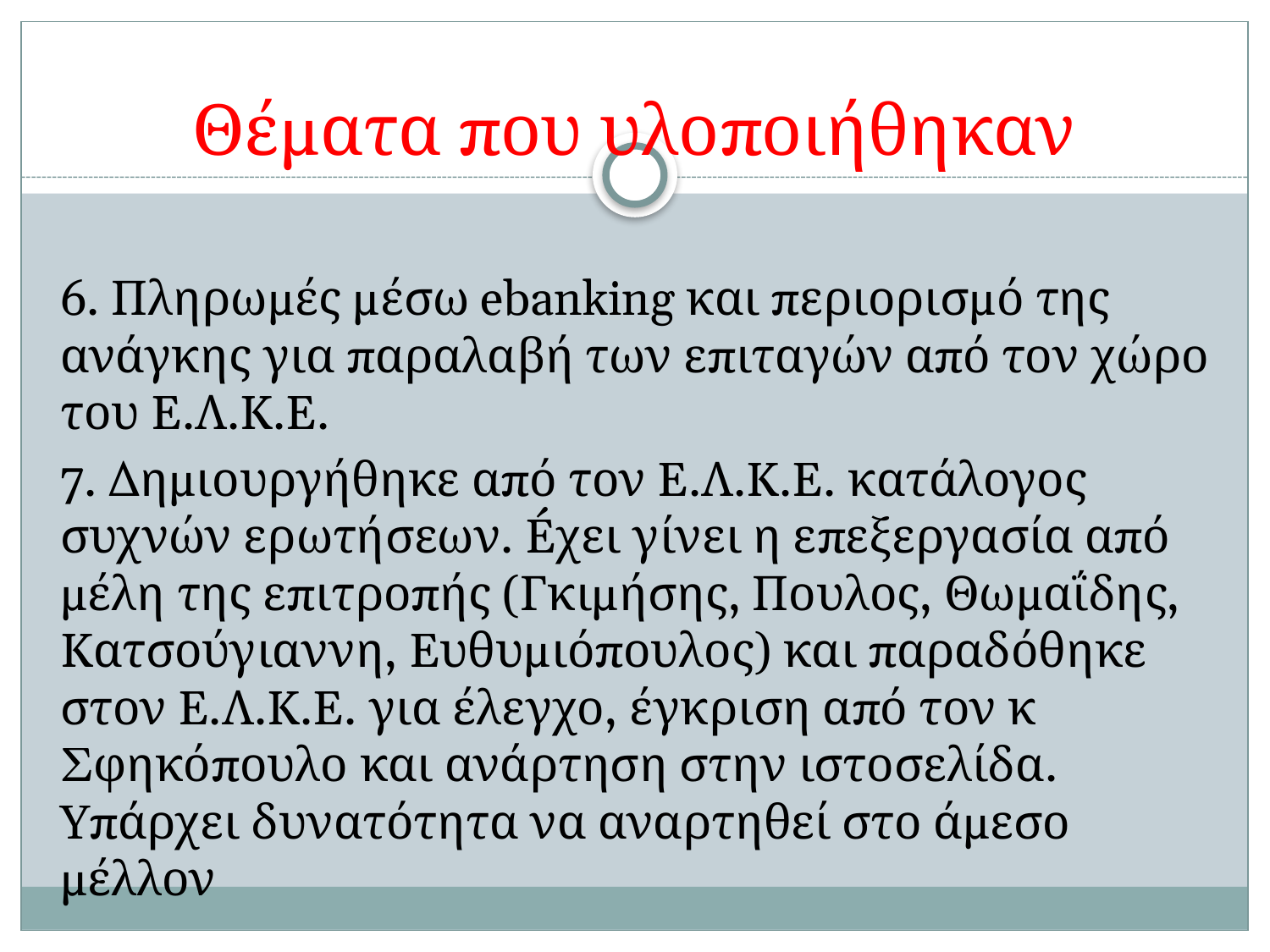

# Θέματα που υλοποιήθηκαν
6. Πληρωμές μέσω ebanking και περιορισμό της ανάγκης για παραλαβή των επιταγών από τον χώρο του Ε.Λ.Κ.Ε.
7. Δημιουργήθηκε από τον Ε.Λ.Κ.Ε. κατάλογος συχνών ερωτήσεων. Έχει γίνει η επεξεργασία από μέλη της επιτροπής (Γκιμήσης, Πουλος, Θωμαΐδης, Κατσούγιαννη, Ευθυμιόπουλος) και παραδόθηκε στον Ε.Λ.Κ.Ε. για έλεγχο, έγκριση από τον κ Σφηκόπουλο και ανάρτηση στην ιστοσελίδα. Υπάρχει δυνατότητα να αναρτηθεί στο άμεσο μέλλον